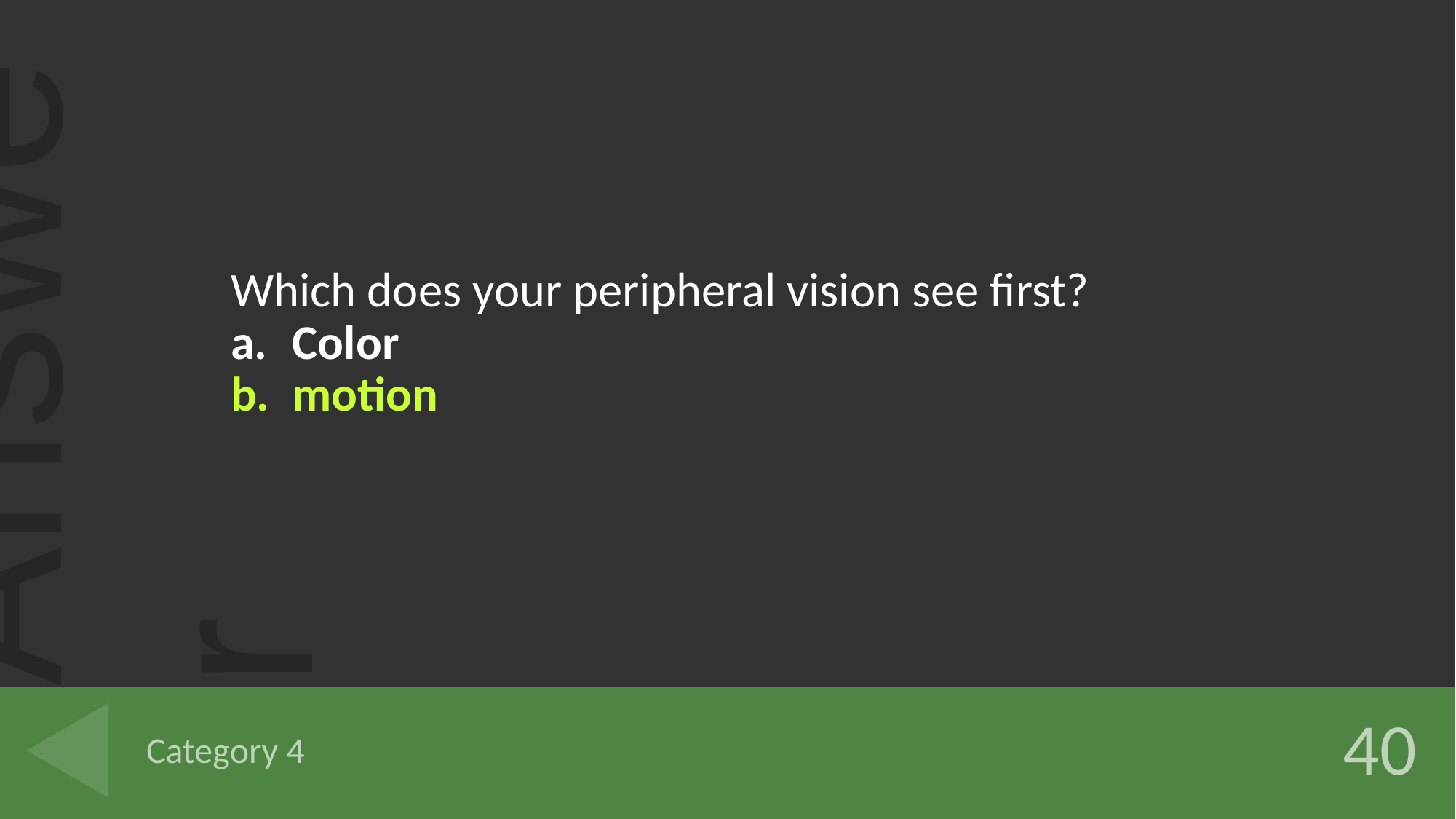

Which does your peripheral vision see first?
Color
motion
# Category 4
40